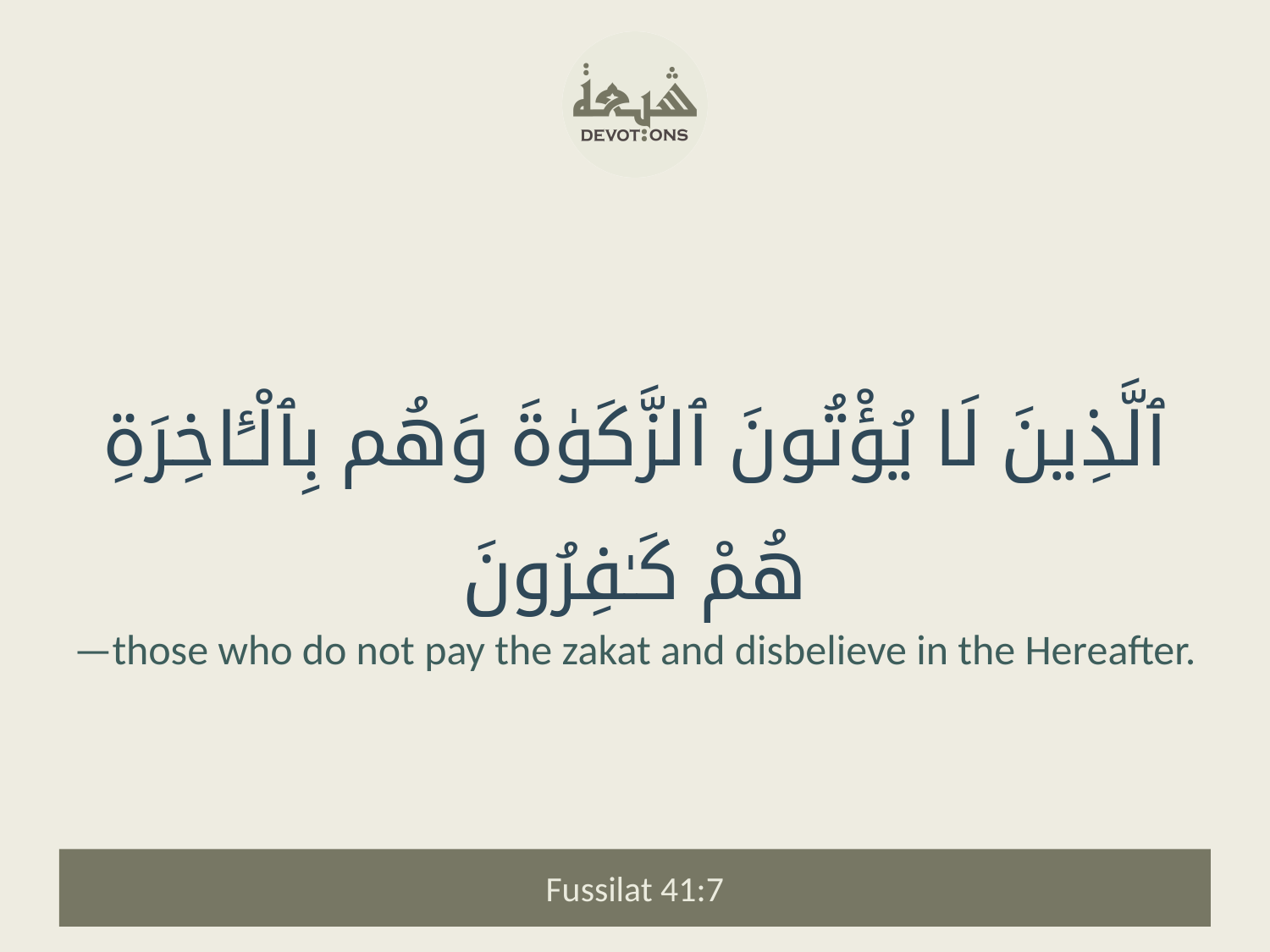

ٱلَّذِينَ لَا يُؤْتُونَ ٱلزَّكَوٰةَ وَهُم بِٱلْـَٔاخِرَةِ هُمْ كَـٰفِرُونَ
—those who do not pay the zakat and disbelieve in the Hereafter.
Fussilat 41:7